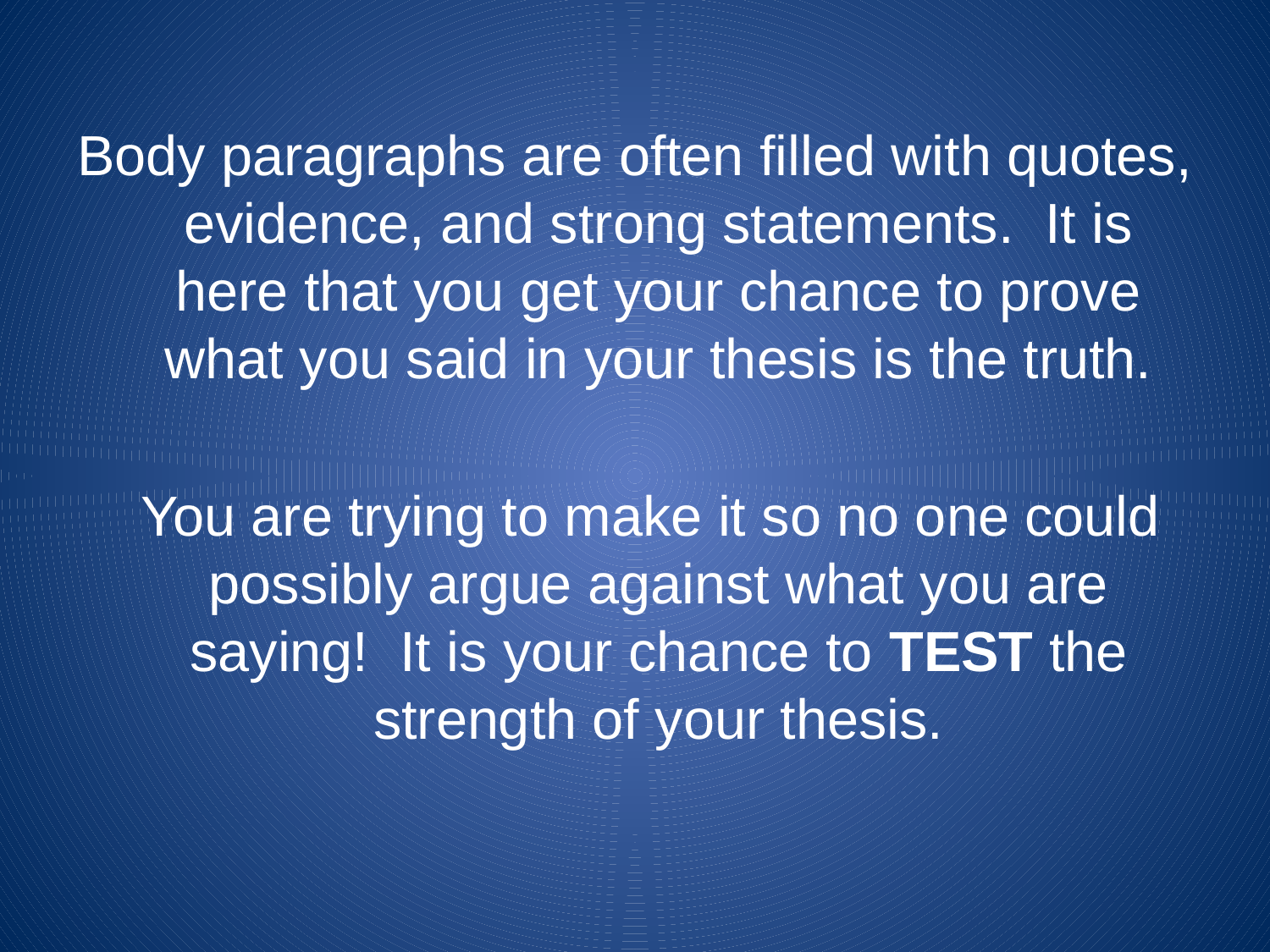

#
Body paragraphs are often filled with quotes, evidence, and strong statements.  It is here that you get your chance to prove what you said in your thesis is the truth.

  You are trying to make it so no one could possibly argue against what you are saying!  It is your chance to TEST the strength of your thesis.